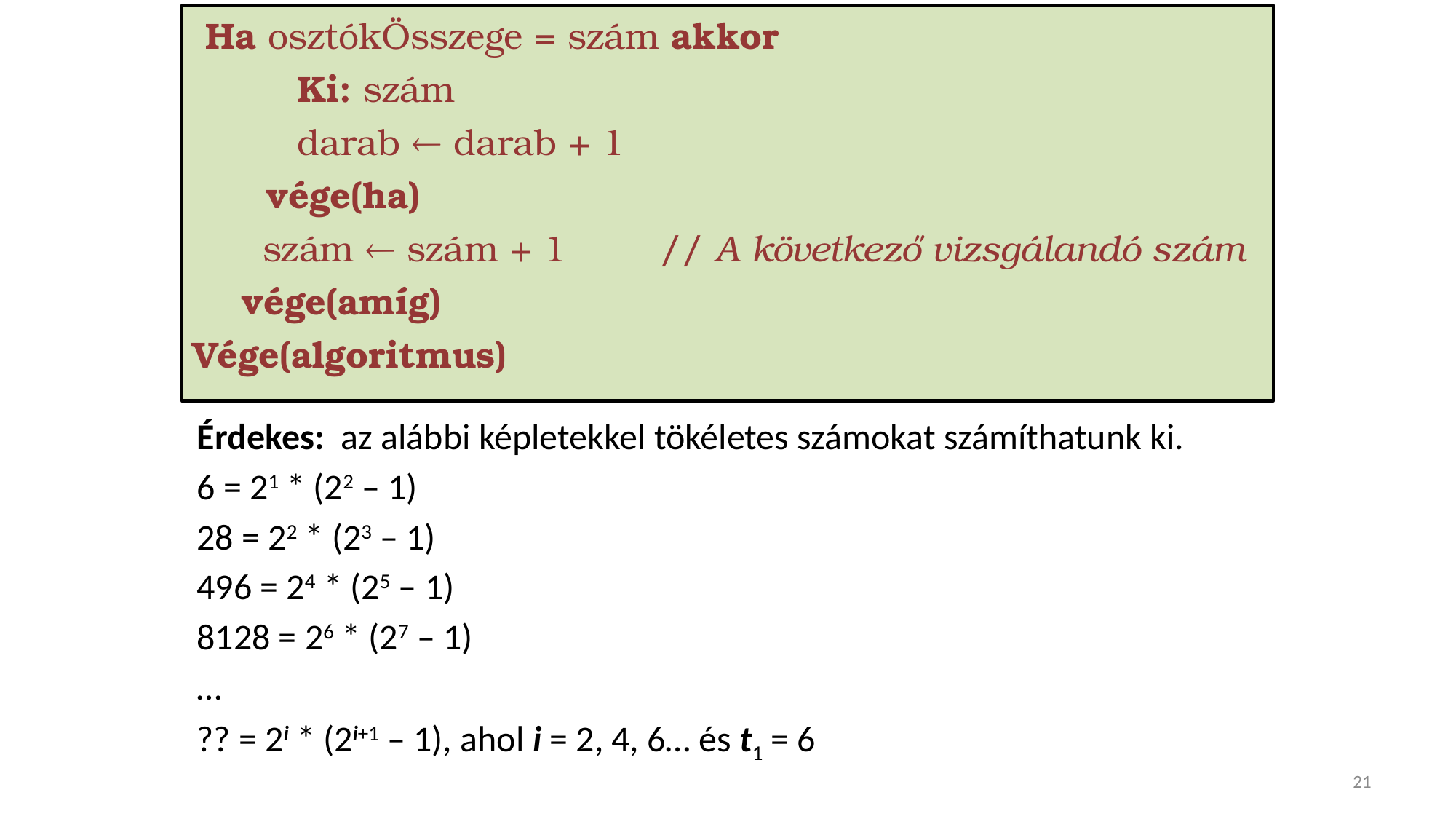

Ha osztókÖsszege = szám akkor
         Ki: szám
         darab ← darab + 1
      vége(ha)
      szám ← szám + 1        // A következő vizsgálandó szám
    vége(amíg)
Vége(algoritmus)
Érdekes:  az alábbi képletekkel tökéletes számokat számíthatunk ki.
6 = 21 * (22 – 1)
28 = 22 * (23 – 1)
496 = 24 * (25 – 1)
8128 = 26 * (27 – 1)
…
?? = 2i * (2i+1 – 1), ahol i = 2, 4, 6… és t1 = 6
21